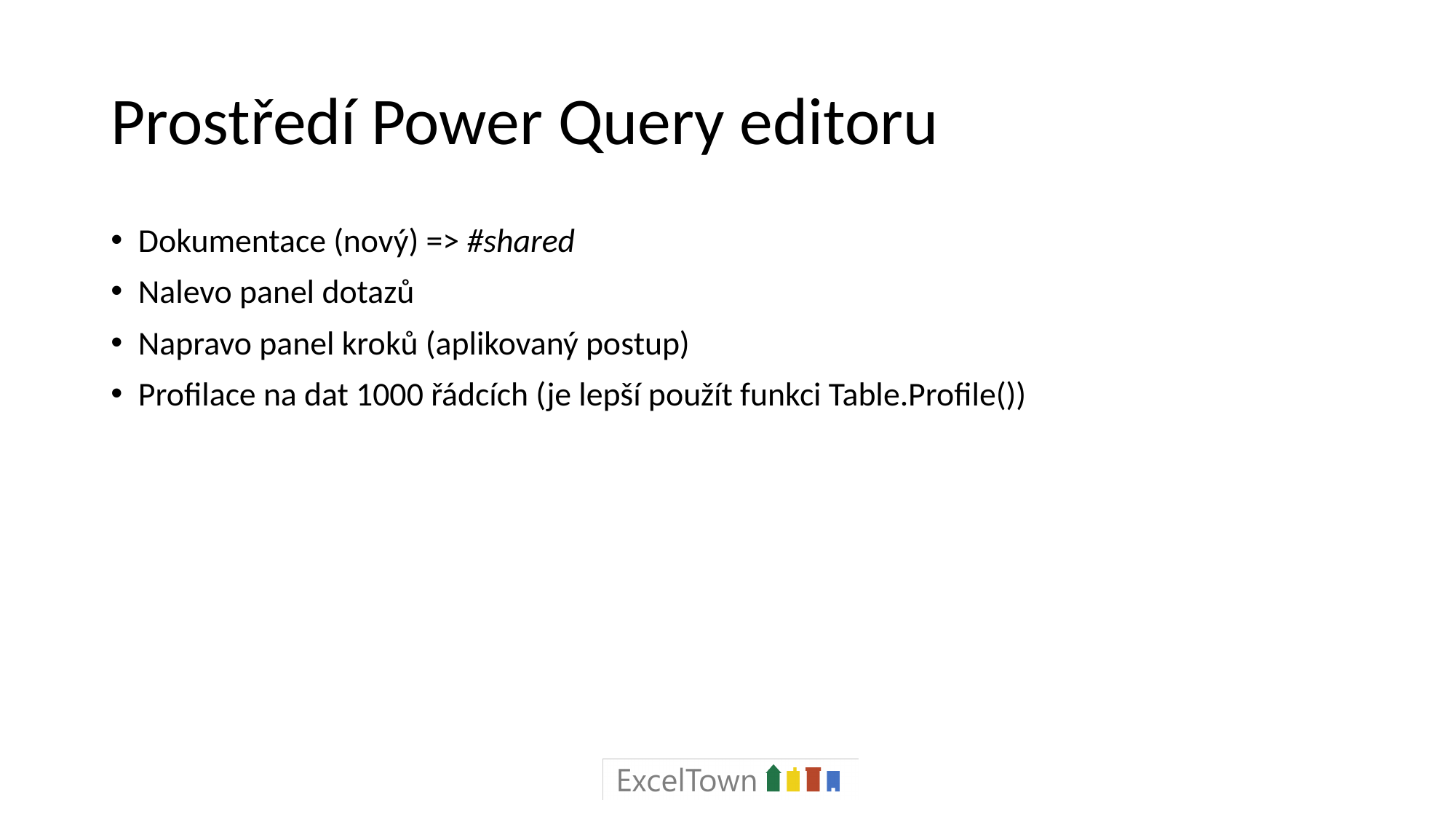

# Prostředí Power Query editoru
Dokumentace (nový) => #shared
Nalevo panel dotazů
Napravo panel kroků (aplikovaný postup)
Profilace na dat 1000 řádcích (je lepší použít funkci Table.Profile())